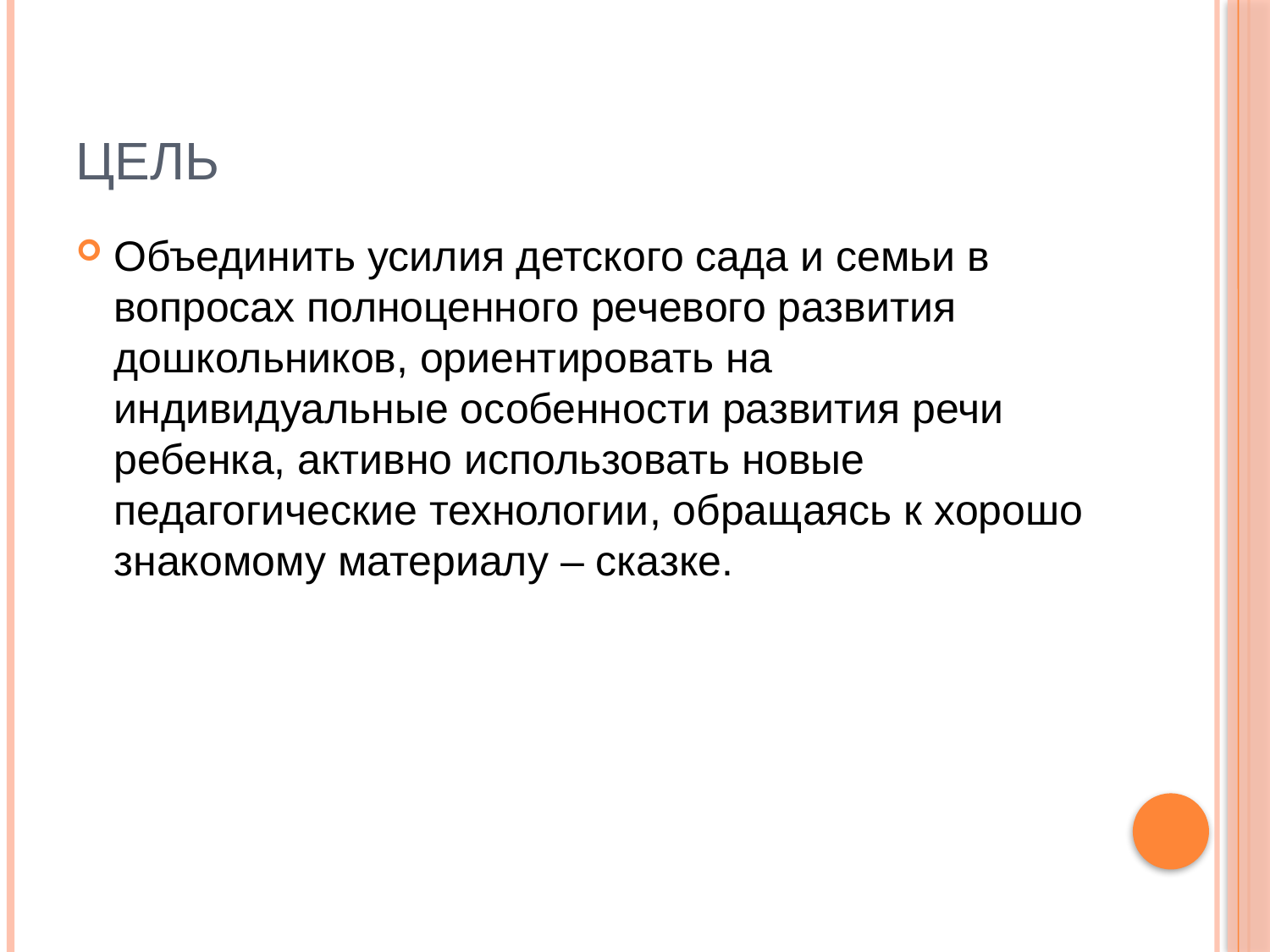

# Цель
Объединить усилия детского сада и семьи в вопросах полноценного речевого развития дошкольников, ориентировать на индивидуальные особенности развития речи ребенка, активно использовать новые педагогические технологии, обращаясь к хорошо знакомому материалу – сказке.